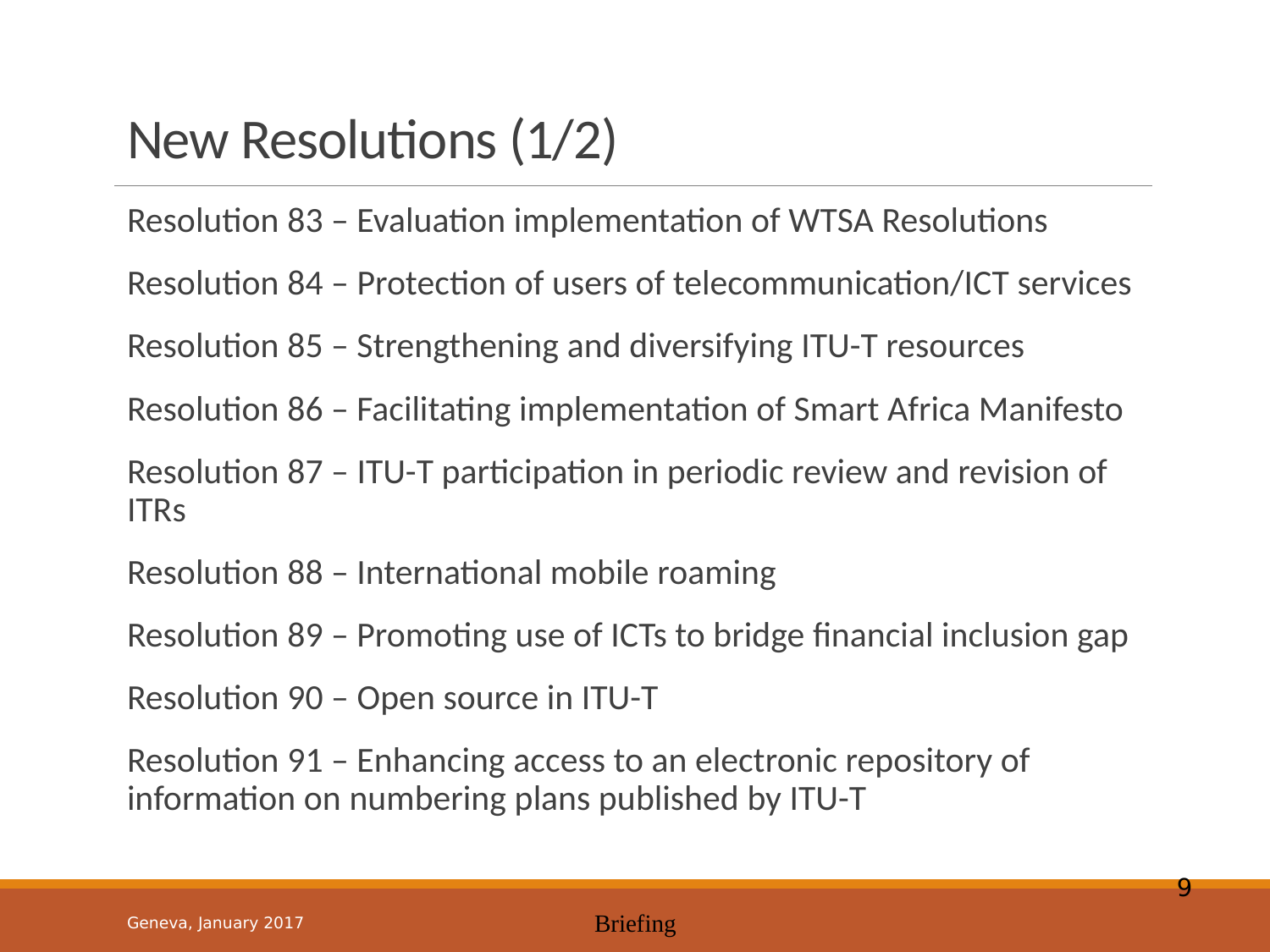

# New Resolutions (1/2)
Resolution 83 – Evaluation implementation of WTSA Resolutions
Resolution 84 – Protection of users of telecommunication/ICT services
Resolution 85 – Strengthening and diversifying ITU-T resources
Resolution 86 – Facilitating implementation of Smart Africa Manifesto
Resolution 87 – ITU-T participation in periodic review and revision of ITRs
Resolution 88 – International mobile roaming
Resolution 89 – Promoting use of ICTs to bridge financial inclusion gap
Resolution 90 – Open source in ITU-T
Resolution 91 – Enhancing access to an electronic repository of information on numbering plans published by ITU-T

9
Geneva, January 2017
Briefing